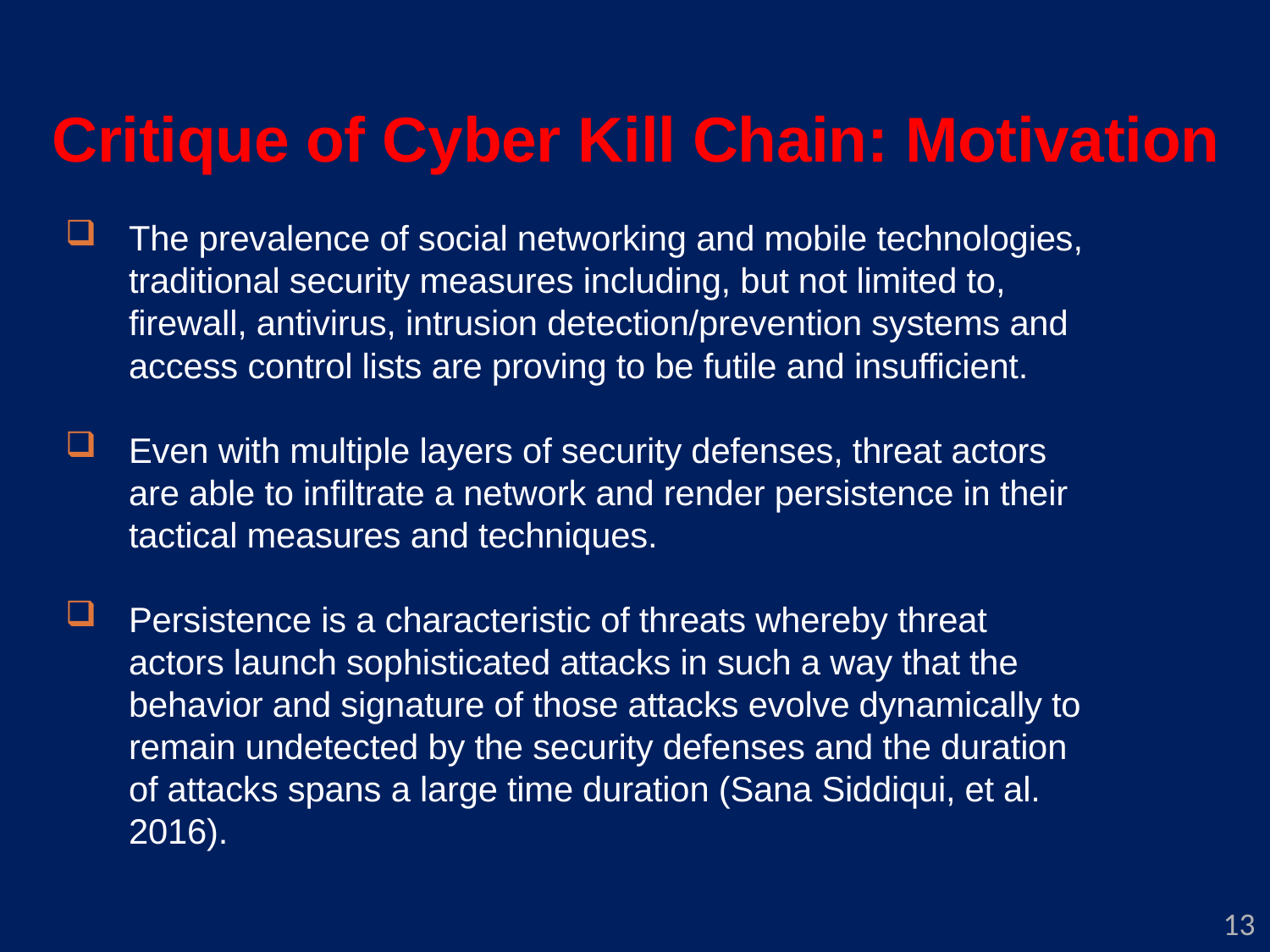

Critique of Cyber Kill Chain: Motivation
The prevalence of social networking and mobile technologies, traditional security measures including, but not limited to, firewall, antivirus, intrusion detection/prevention systems and access control lists are proving to be futile and insufficient.

Even with multiple layers of security defenses, threat actors are able to infiltrate a network and render persistence in their tactical measures and techniques.

Persistence is a characteristic of threats whereby threat actors launch sophisticated attacks in such a way that the behavior and signature of those attacks evolve dynamically to remain undetected by the security defenses and the duration of attacks spans a large time duration (Sana Siddiqui, et al. 2016).
13